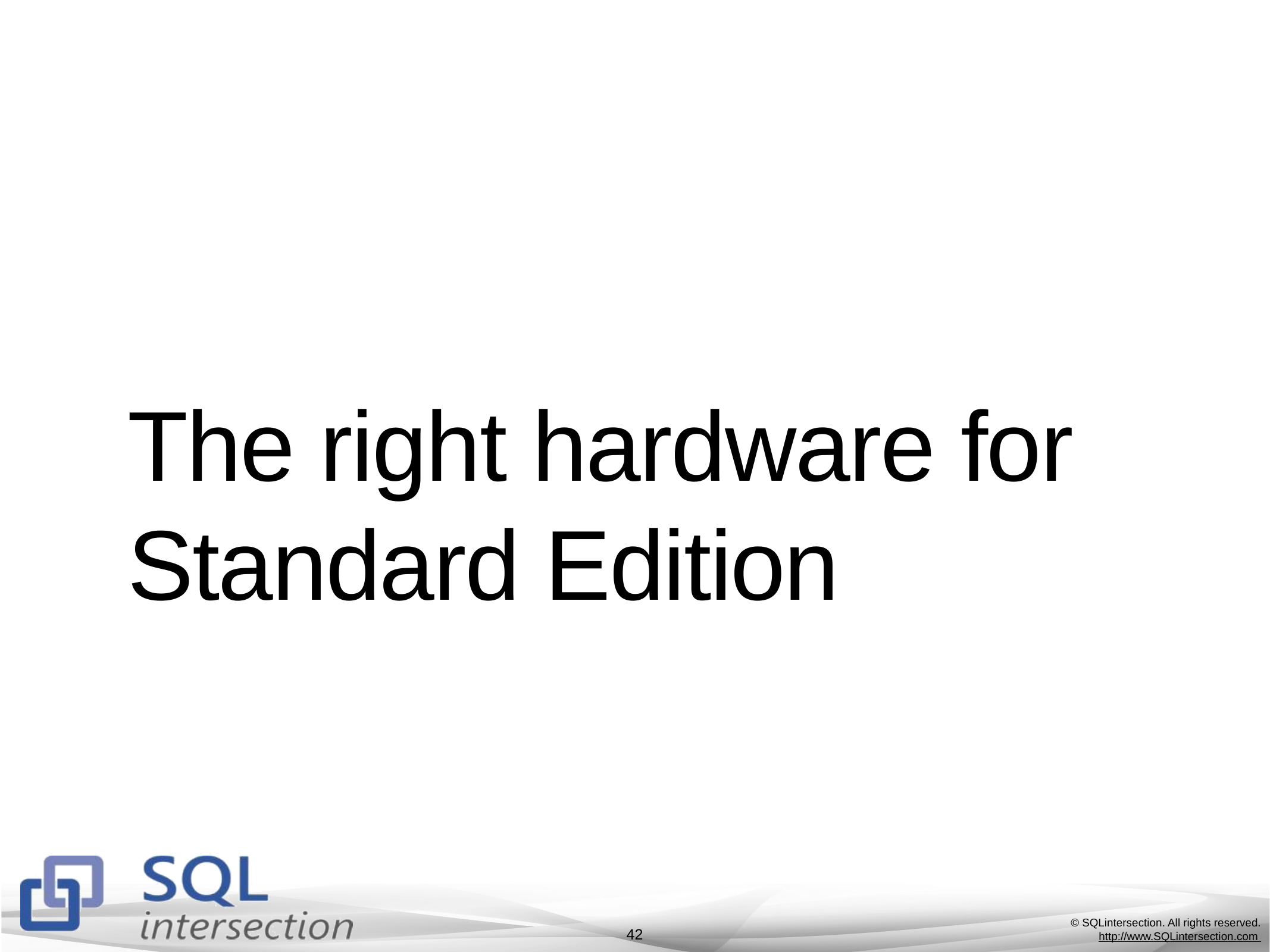

# The right hardware for Standard Edition